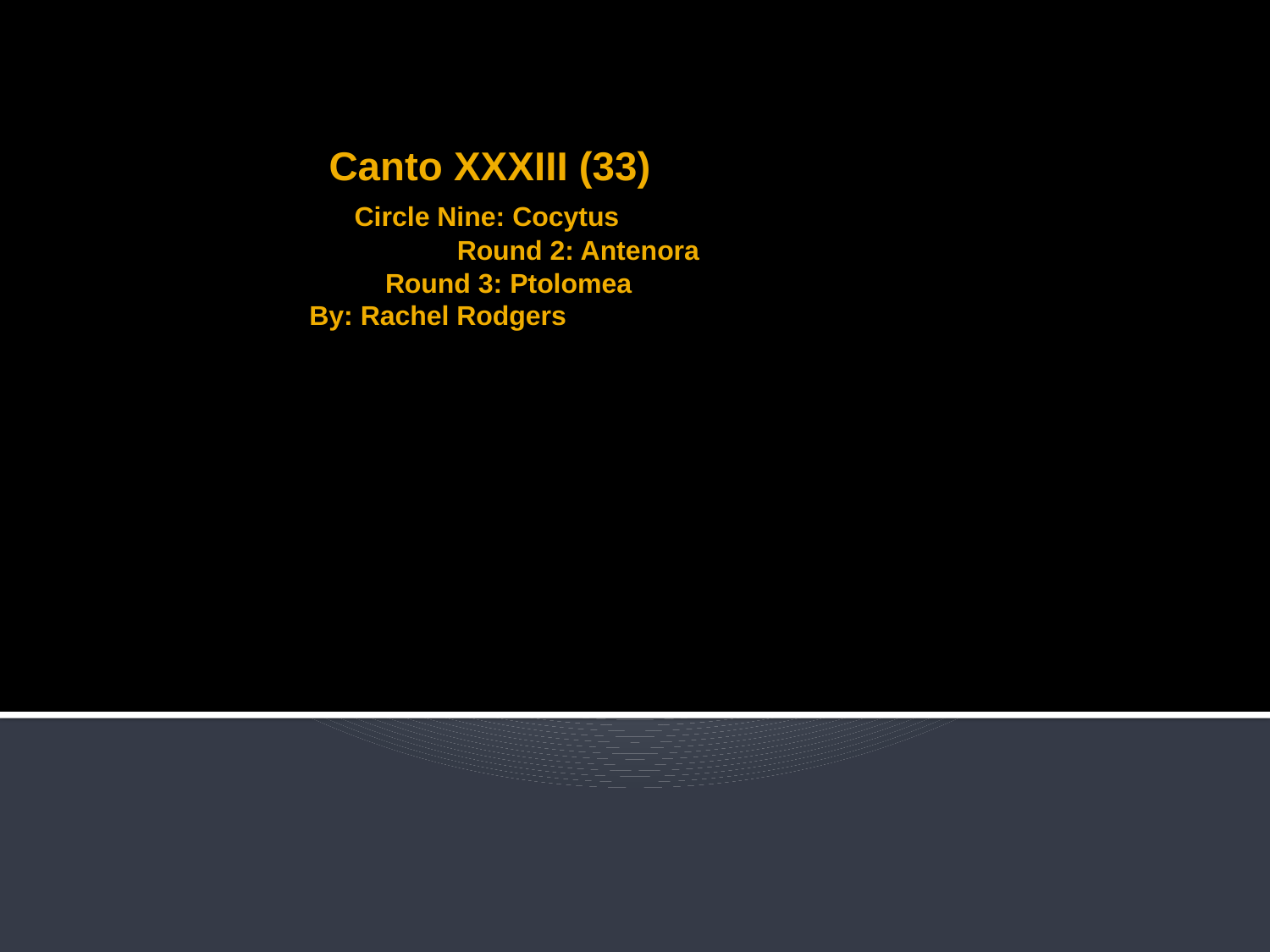

# Canto XXXIII (33) Circle Nine: Cocytus Round 2: Antenora Round 3: Ptolomea By: Rachel Rodgers